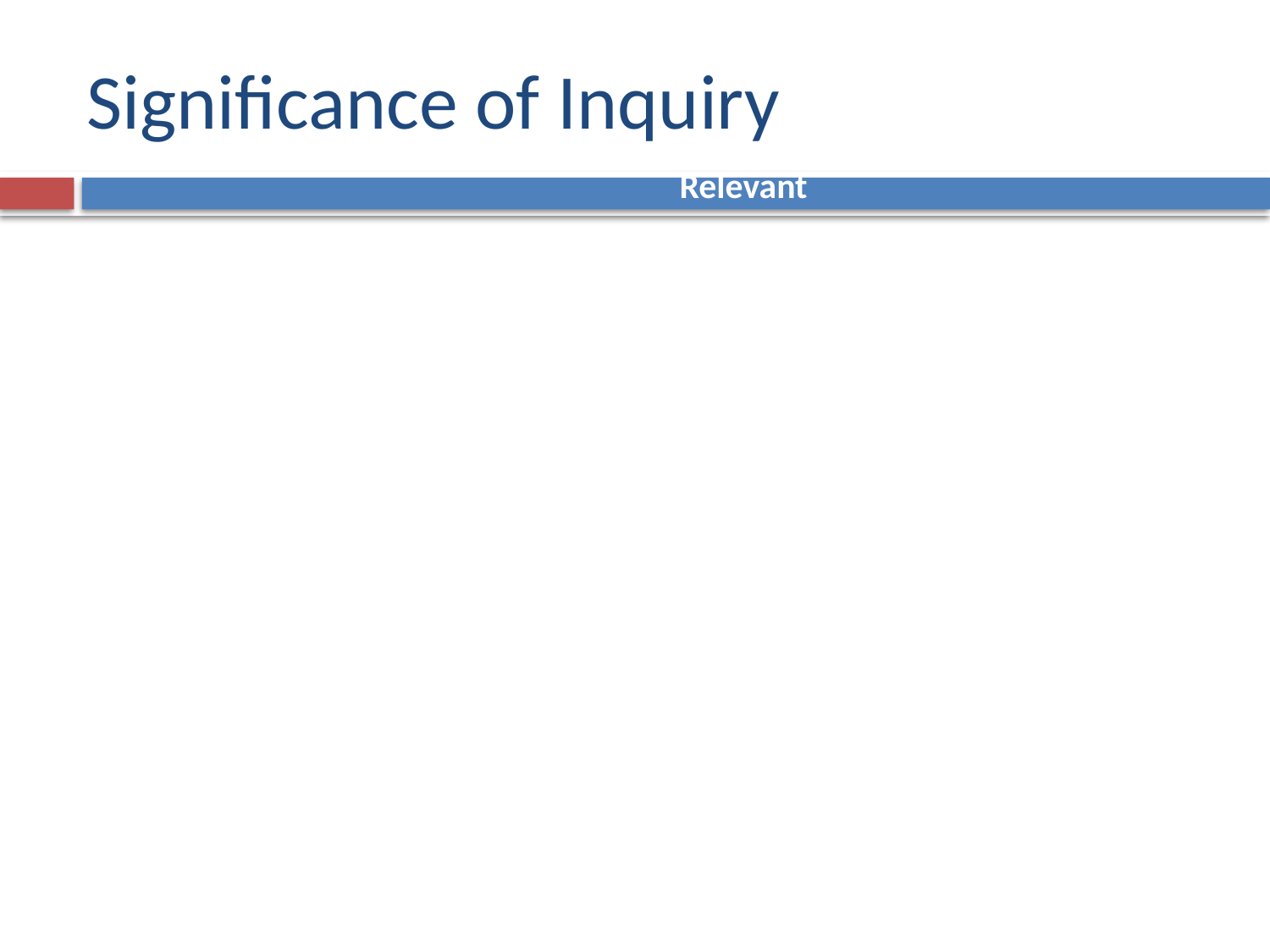

Research-based
Relevant
Motivating to kids
Focus on big picture aids long-term retention
Transferable skills
Real-world complexity
Significance of Inquiry